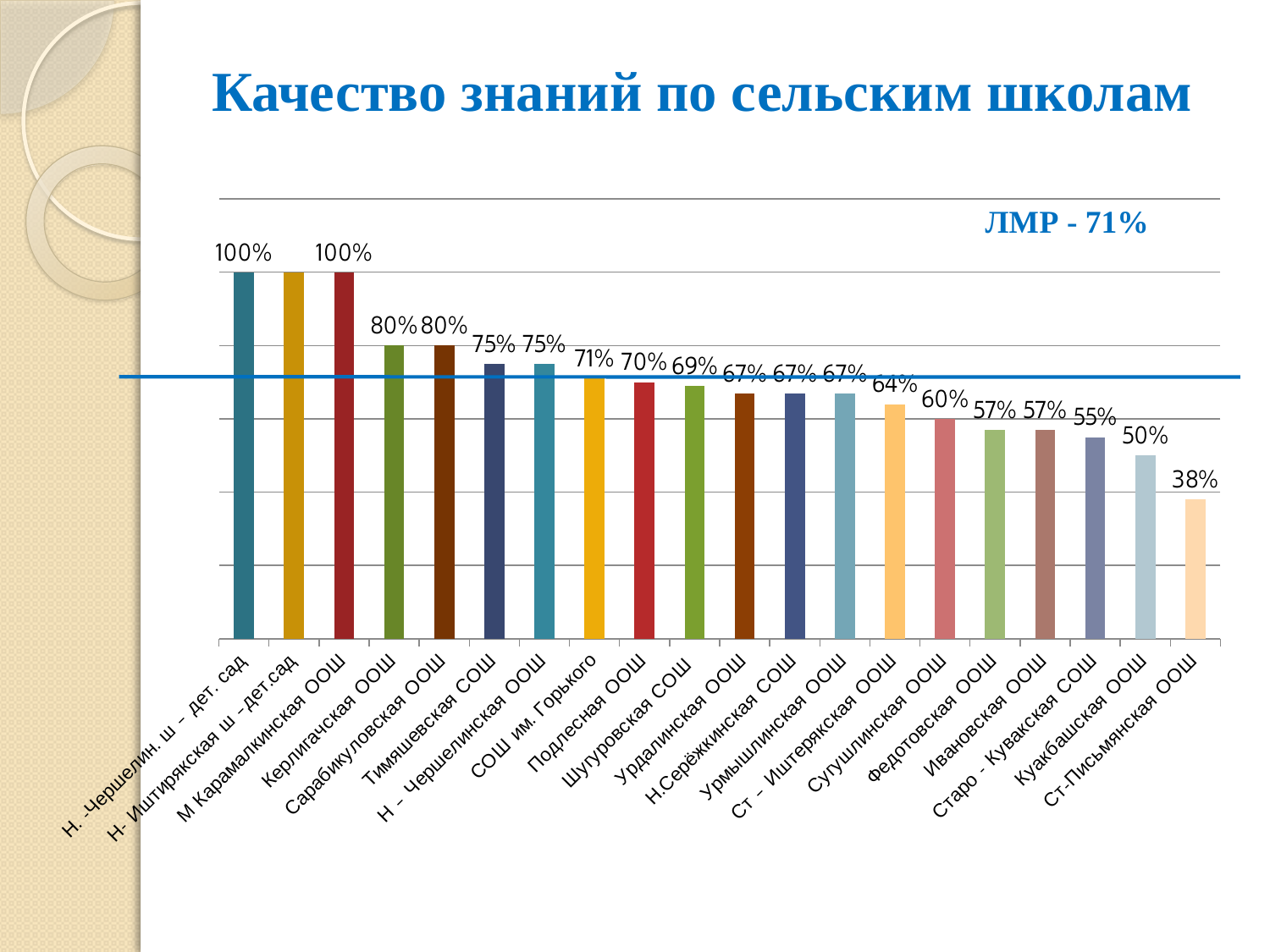

# Качество знаний по сельским школам

### Chart

| Category | Ряд 1 |
|---|---|
| Н. -Чершелин. ш – дет. сад | 1.0 |
| Н- Иштирякская ш –дет.сад | 1.0 |
| М Карамалкинская ООШ | 1.0 |
| Керлигачская ООШ | 0.8 |
| Сарабикуловская ООШ | 0.8 |
| Тимяшевская СОШ | 0.7500000000000013 |
| Н – Чершелинская ООШ | 0.7500000000000013 |
| СОШ им. Горького | 0.7100000000000006 |
| Подлесная ООШ | 0.7000000000000006 |
| Шугуровская СОШ  | 0.6900000000000006 |
| Урдалинская ООШ | 0.6700000000000017 |
| Н.Серёжкинская СОШ | 0.6700000000000017 |
| Урмышлинская ООШ | 0.6700000000000017 |
| Ст – Иштерякская ООШ | 0.6400000000000013 |
| Сугушлинская ООШ | 0.6000000000000006 |
| Федотовская ООШ | 0.57 |
| Ивановская ООШ | 0.57 |
| Старо - Кувакская СОШ | 0.55 |
| Куакбашская ООШ | 0.5 |
| Ст-Письмянская ООШ | 0.38000000000000067 |